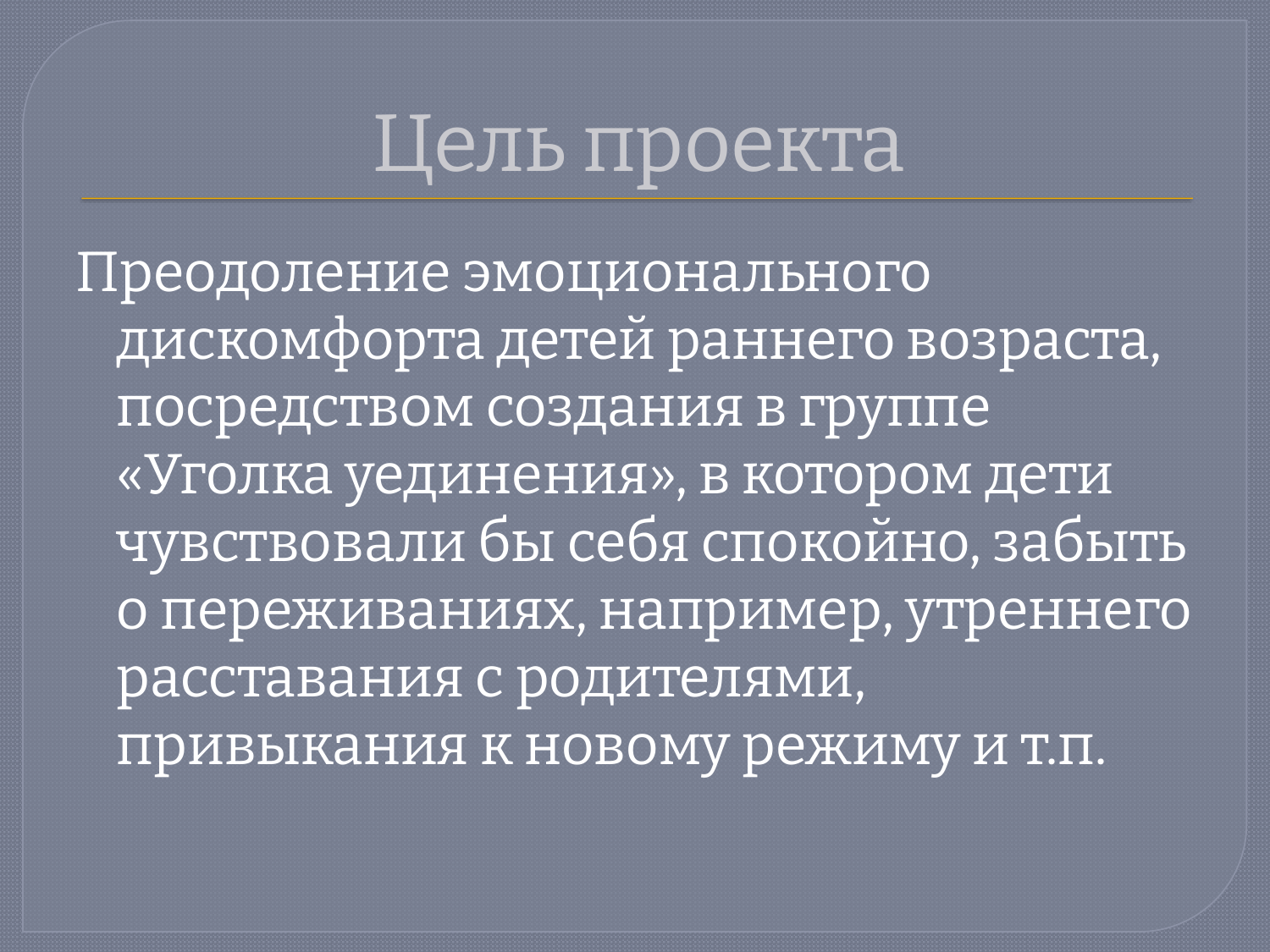

# Цель проекта
Преодоление эмоционального дискомфорта детей раннего возраста, посредством создания в группе «Уголка уединения», в котором дети чувствовали бы себя спокойно, забыть о переживаниях, например, утреннего расставания с родителями, привыкания к новому режиму и т.п.